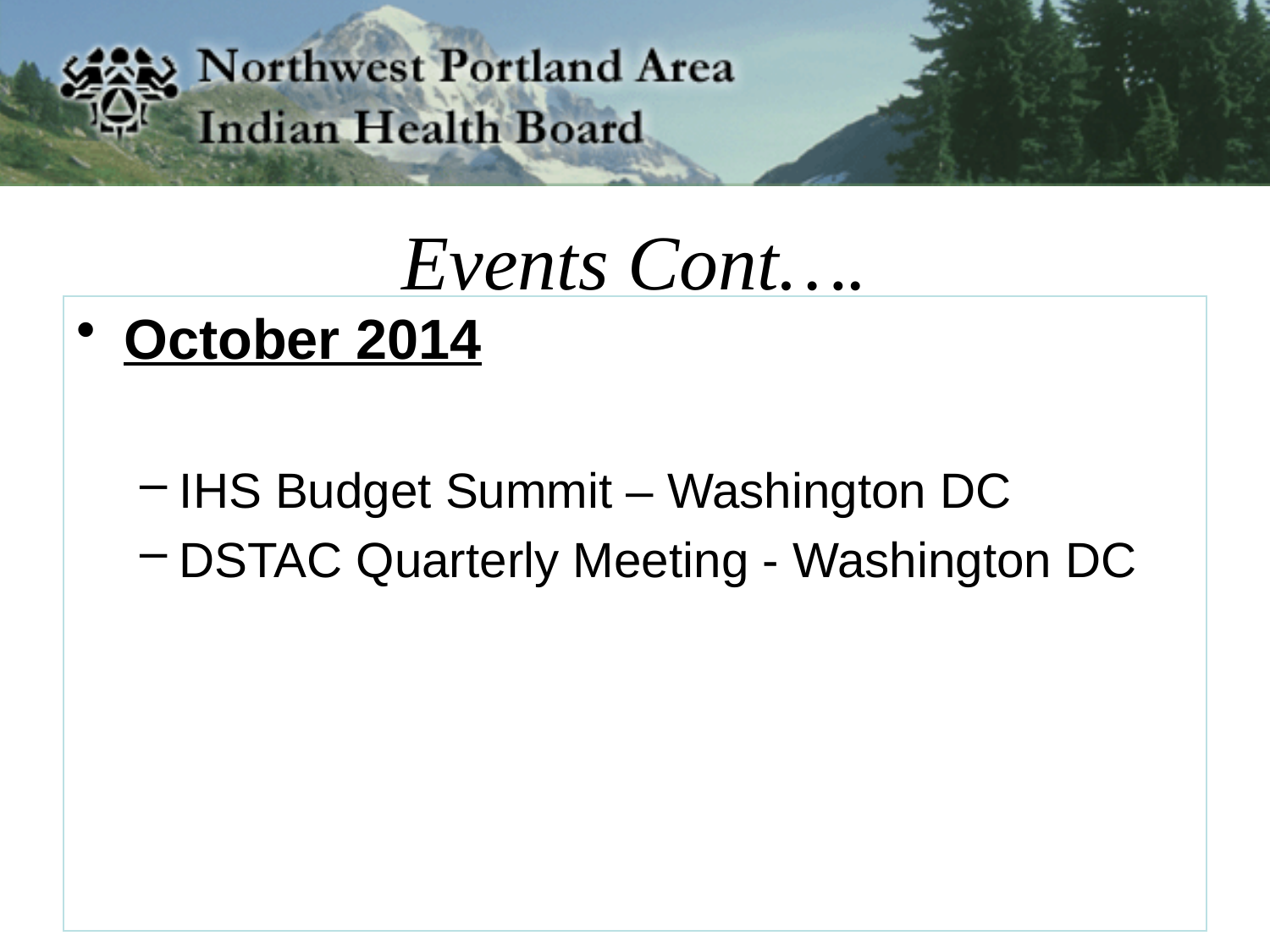

# Events Cont….
October 2014

IHS Budget Summit – Washington DC
DSTAC Quarterly Meeting - Washington DC